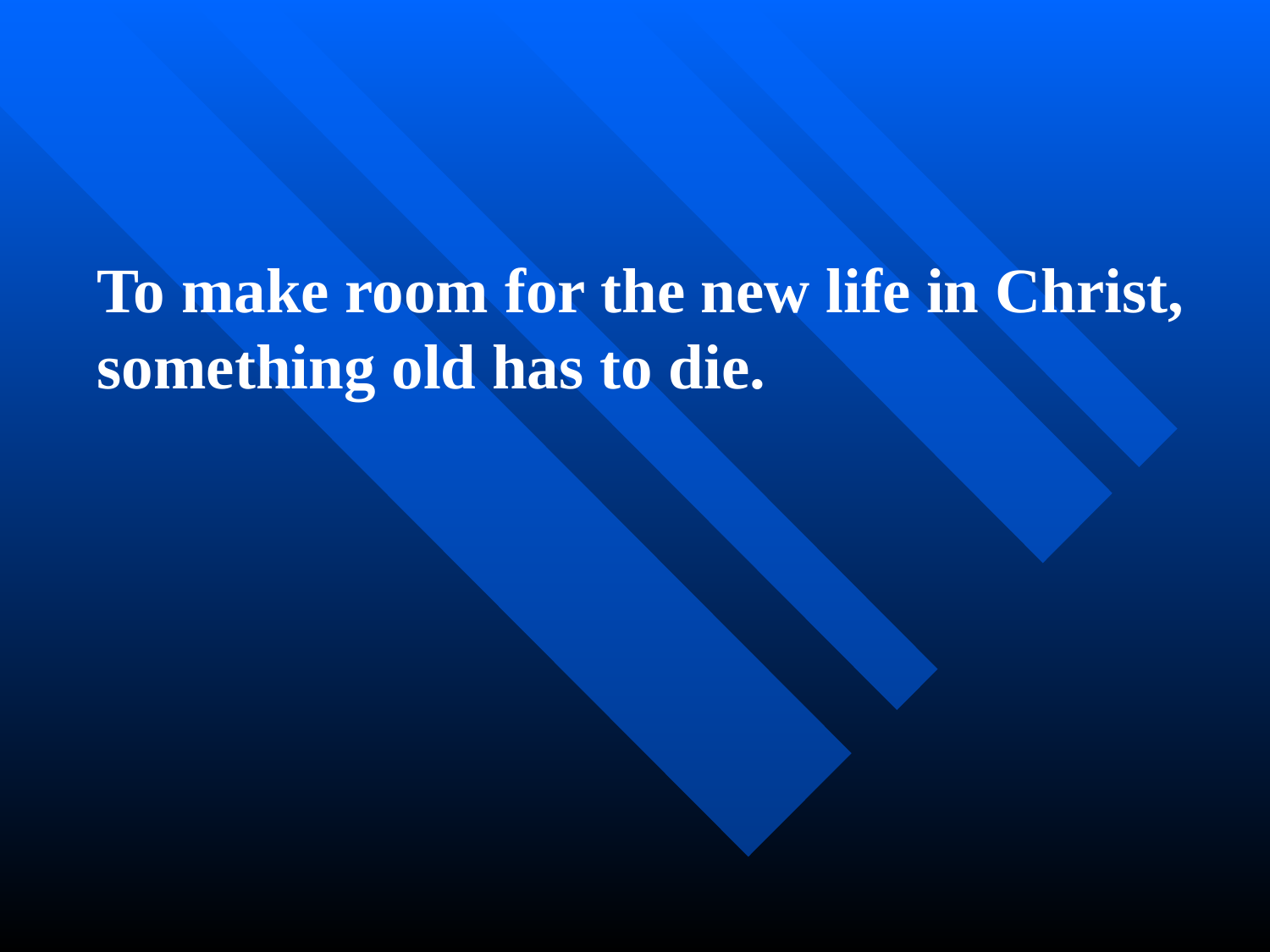

To make room for the new life in Christ, something old has to die.